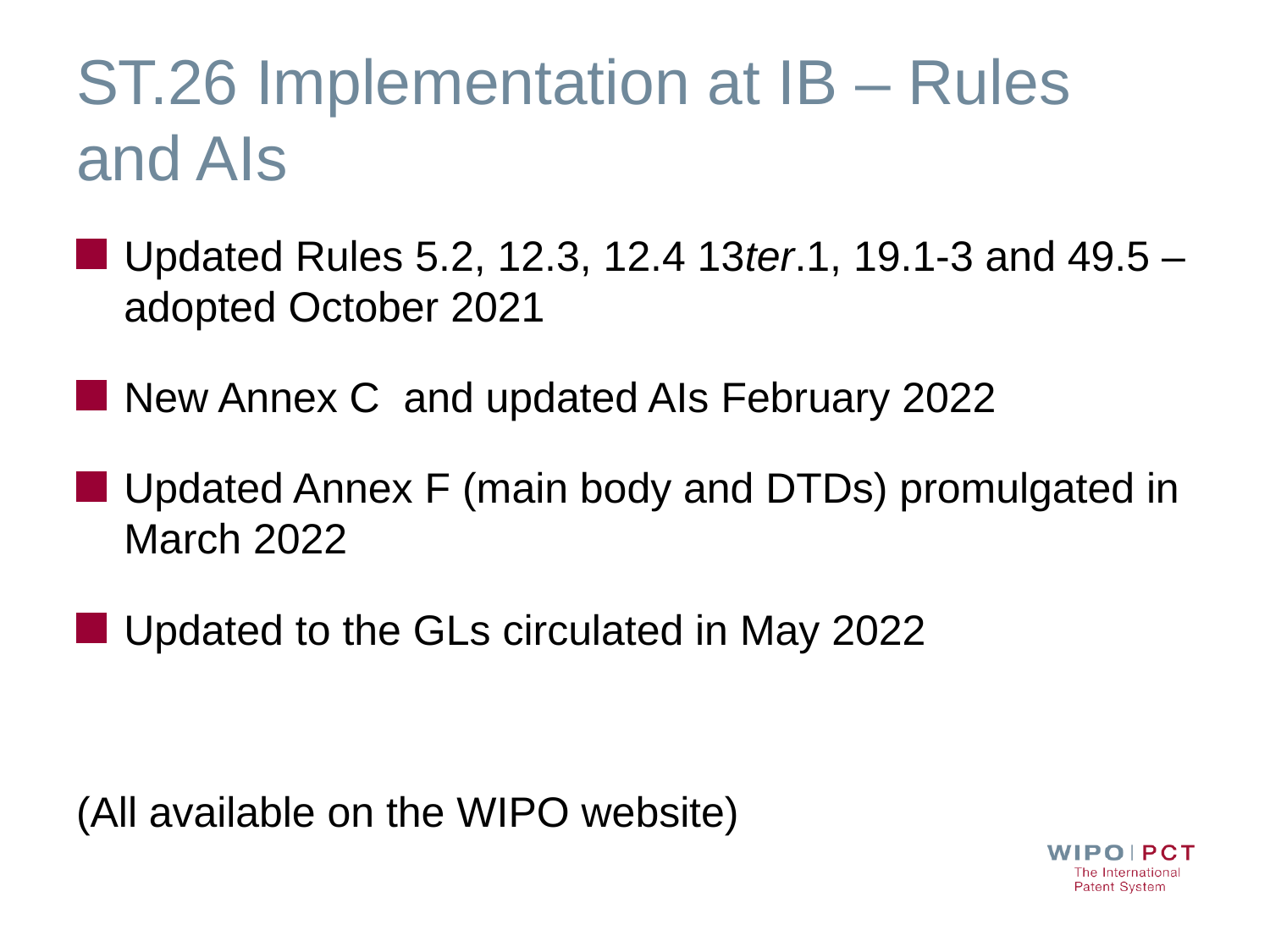

# ST.26 Implementation at IB – Rules and AIs
Updated Rules 5.2, 12.3, 12.4 13ter.1, 19.1-3 and 49.5 – adopted October 2021
New Annex C  and updated AIs February 2022
Updated Annex F (main body and DTDs) promulgated in March 2022
Updated to the GLs circulated in May 2022

(All available on the WIPO website)